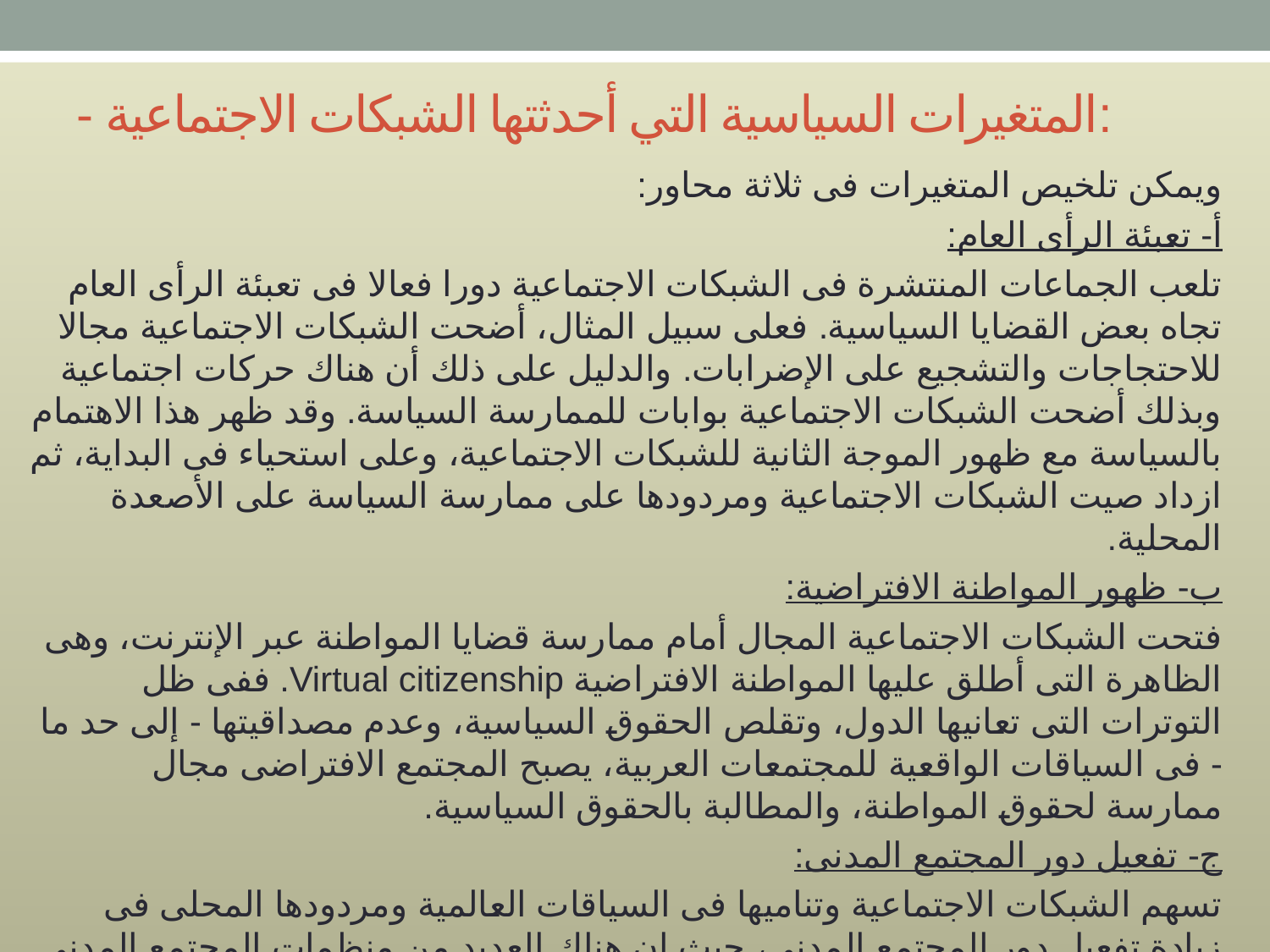

# - المتغيرات السياسية التي أحدثتها الشبكات الاجتماعية:
ويمكن تلخيص المتغيرات فى ثلاثة محاور:
أ- تعبئة الرأى العام:
تلعب الجماعات المنتشرة فى الشبكات الاجتماعية دورا فعالا فى تعبئة الرأى العام تجاه بعض القضايا السياسية. فعلى سبيل المثال، أضحت الشبكات الاجتماعية مجالا للاحتجاجات والتشجيع على الإضرابات. والدليل على ذلك أن هناك حركات اجتماعية وبذلك أضحت الشبكات الاجتماعية بوابات للممارسة السياسة. وقد ظهر هذا الاهتمام بالسياسة مع ظهور الموجة الثانية للشبكات الاجتماعية، وعلى استحياء فى البداية، ثم ازداد صيت الشبكات الاجتماعية ومردودها على ممارسة السياسة على الأصعدة المحلية.
ب- ظهور المواطنة الافتراضية:
فتحت الشبكات الاجتماعية المجال أمام ممارسة قضايا المواطنة عبر الإنترنت، وهى الظاهرة التى أطلق عليها المواطنة الافتراضية Virtual citizenship. ففى ظل التوترات التى تعانيها الدول، وتقلص الحقوق السياسية، وعدم مصداقيتها - إلى حد ما - فى السياقات الواقعية للمجتمعات العربية، يصبح المجتمع الافتراضى مجال ممارسة لحقوق المواطنة، والمطالبة بالحقوق السياسية.
ج- تفعيل دور المجتمع المدنى:
تسهم الشبكات الاجتماعية وتناميها فى السياقات العالمية ومردودها المحلى فى زيادة تفعيل دور المجتمع المدنى، حيث إن هناك العديد من منظمات المجتمع المدنى قد بنت لها قواعد فى المجتمع الافتراضى عبر الشبكات الاجتماعية. تستغل بعض النقابات والجمعيات الأهلية الشبكة فى زيادة التواصل بين أفرادها، ودعوة المستفيدين إلى برامجها ومشروعاتها.